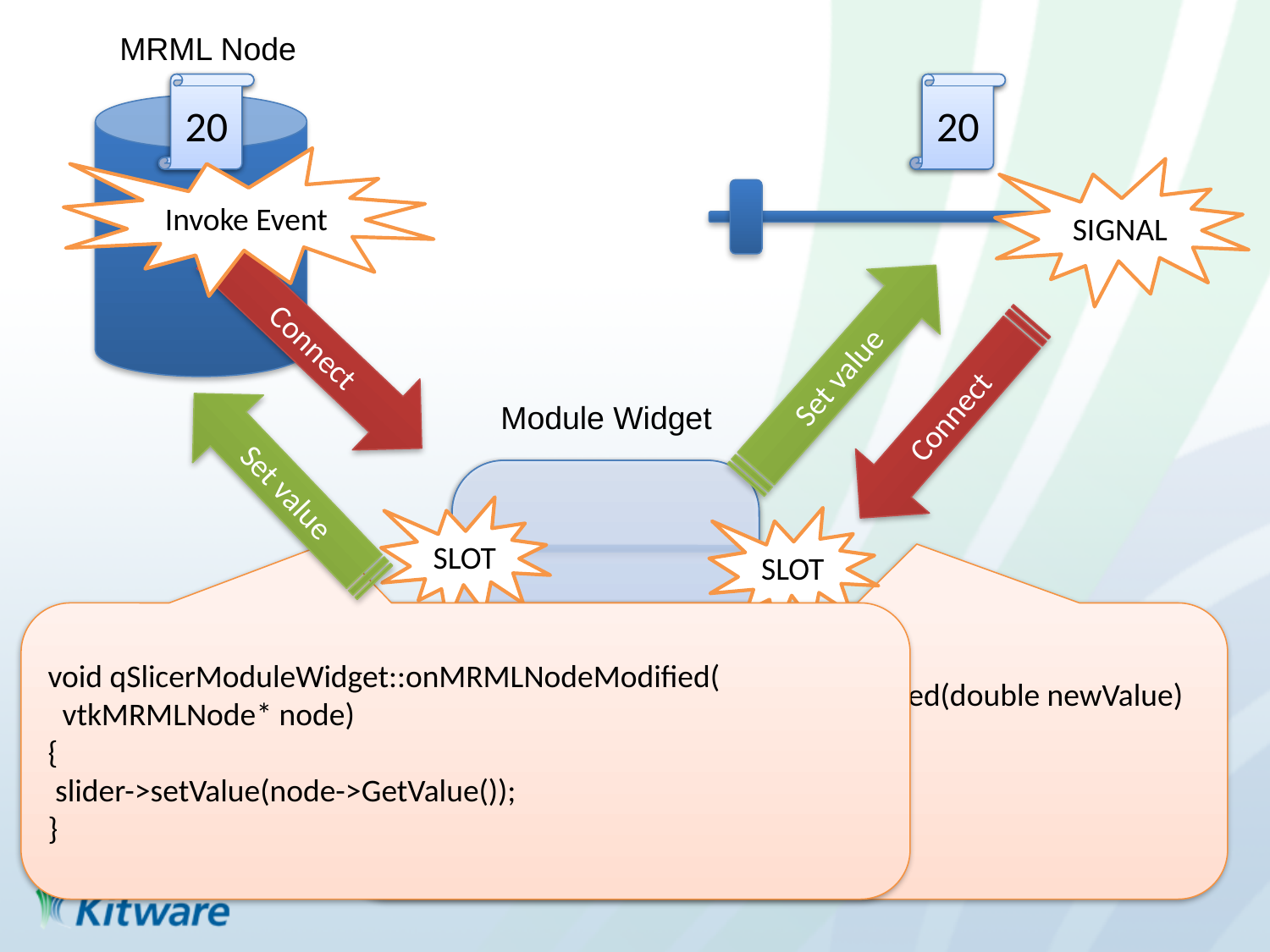

MRML Node
5
20
5
20

Invoke Event
SIGNAL

Connect
Set value
Connect
Module Widget
Set value

SLOT
SLOT

void qSlicerModuleWidget::onMRMLNodeModified(
  vtkMRMLNode* node)
{
 slider->setValue(node->GetValue());
}
void qSlicerModuleWidget::onValueChanged(double newValue)
{
   node->SetValue(newValue);
}
button
checkbox